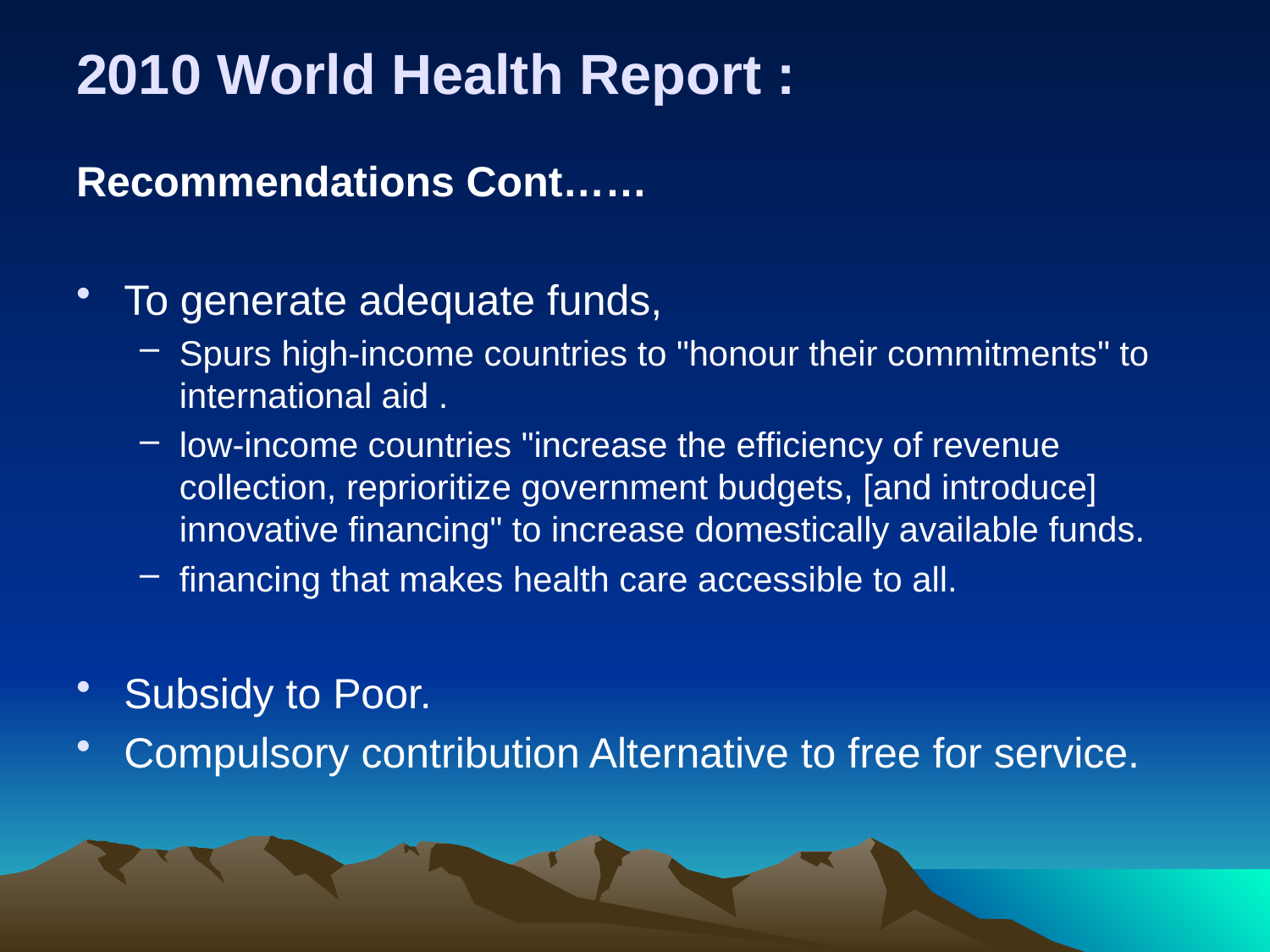

# 2010 World Health Report :
Recommendations Cont……

To generate adequate funds,
Spurs high-income countries to "honour their commitments" to international aid .
low-income countries "increase the efficiency of revenue collection, reprioritize government budgets, [and introduce] innovative financing" to increase domestically available funds.
financing that makes health care accessible to all.

Subsidy to Poor.
Compulsory contribution Alternative to free for service.